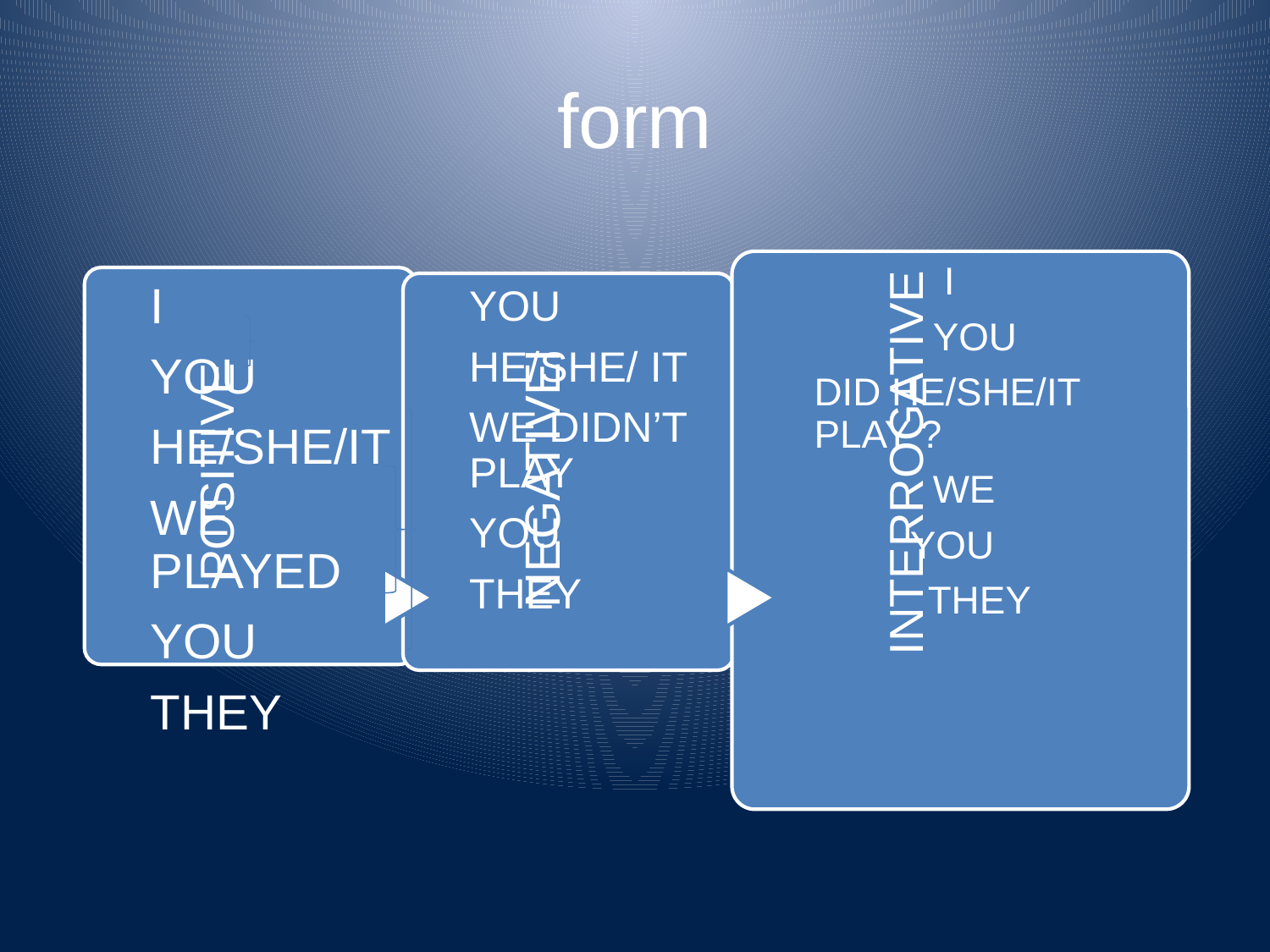

# form
POSITIVE
I
YOU
HE/SHE/IT
WE    PLAYED
YOU
THEY

NEGATIVEI

YOU
HE/SHE/ IT
WE DIDN’T PLAY
YOU
THEY
INTERROGATIVE
            I
           YOU
DID HE/SHE/IT PLAY ?
           WE
YOU
THEY